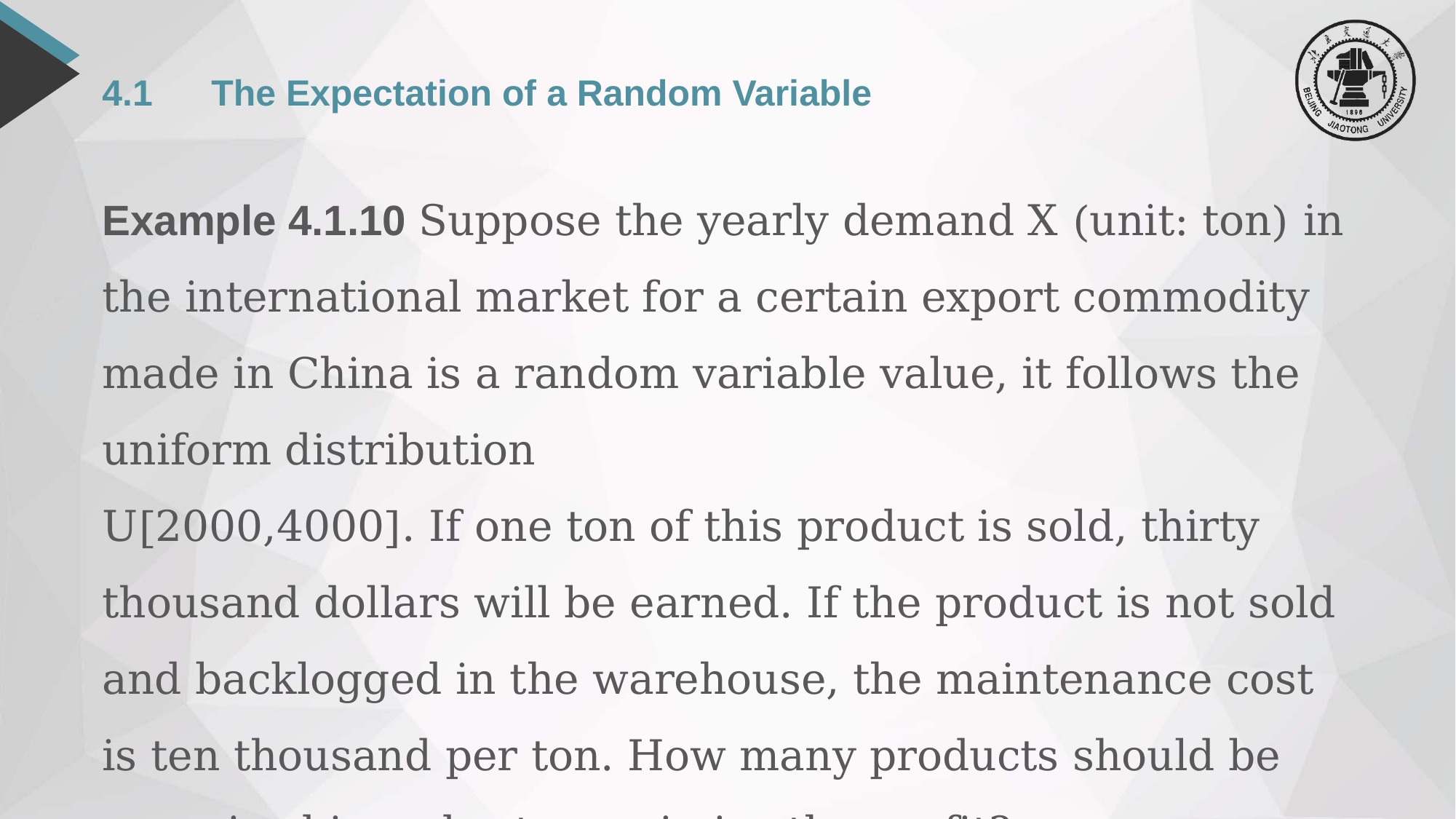

# 4.1	The Expectation of a Random Variable
Example 4.1.10 Suppose the yearly demand X (unit: ton) in the international market for a certain export commodity made in China is a random variable value, it follows the uniform distribution
U[2000,4000]. If one ton of this product is sold, thirty thousand dollars will be earned. If the product is not sold and backlogged in the warehouse, the maintenance cost is ten thousand per ton. How many products should be organized in order to maximize the profit?